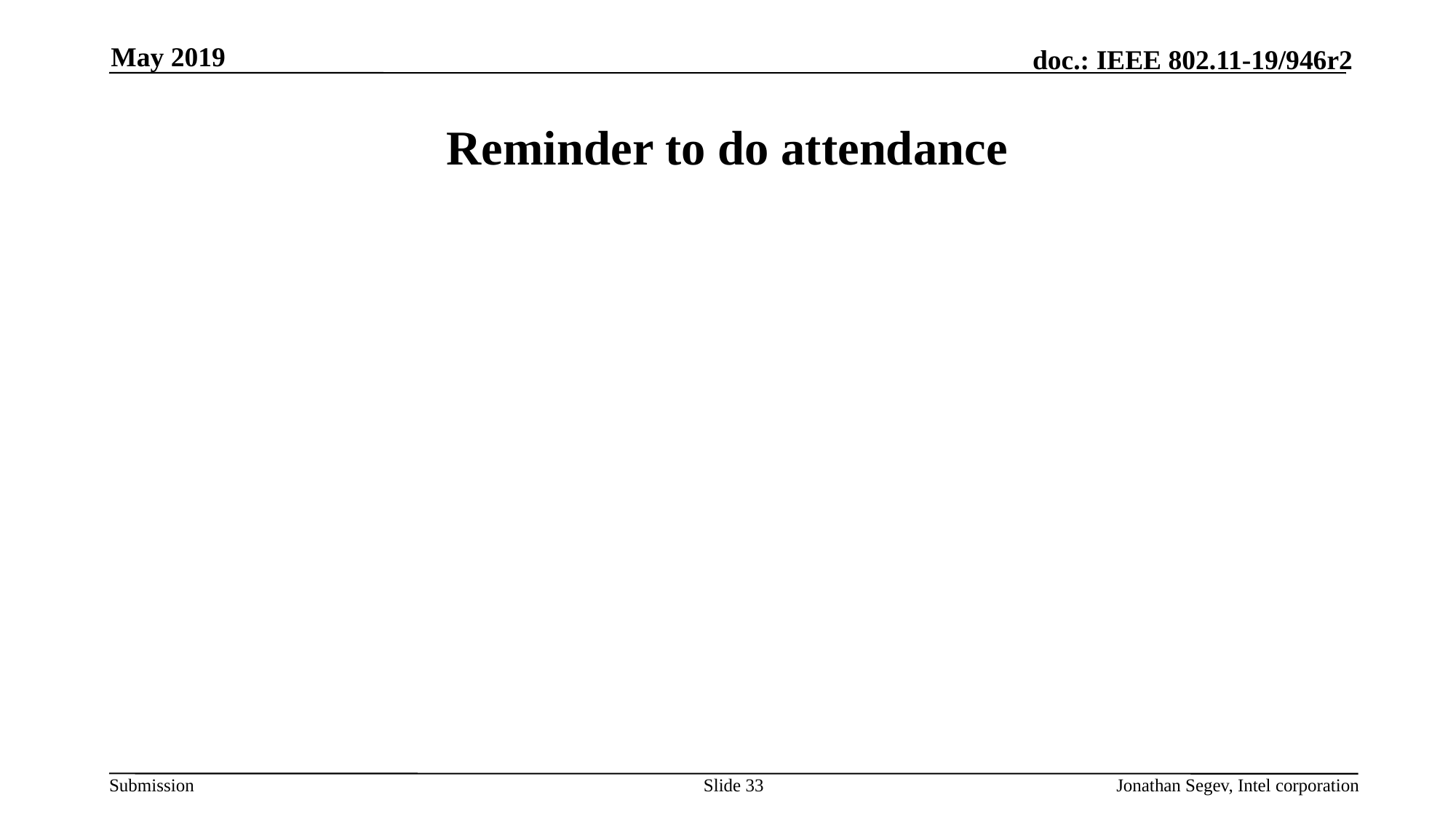

May 2019
# Reminder to do attendance

Slide 33
Jonathan Segev, Intel corporation